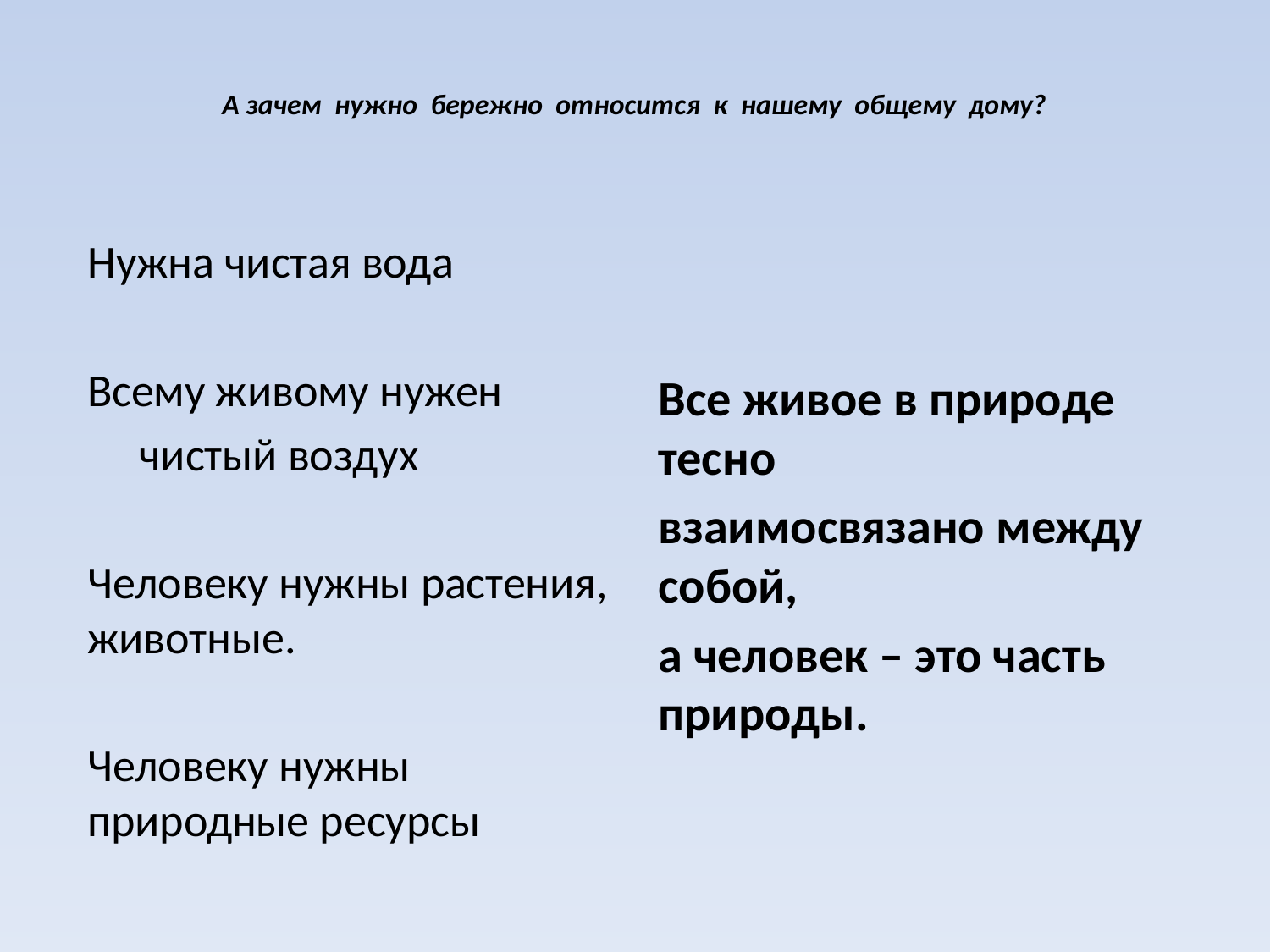

# А зачем  нужно  бережно  относится  к  нашему  общему  дому?

Все живое в природе тесно
взаимосвязано между собой,
а человек – это часть природы.

Нужна чистая вода

Всему живому нужен
     чистый воздух

Человеку нужны растения, животные.

Человеку нужны природные ресурсы